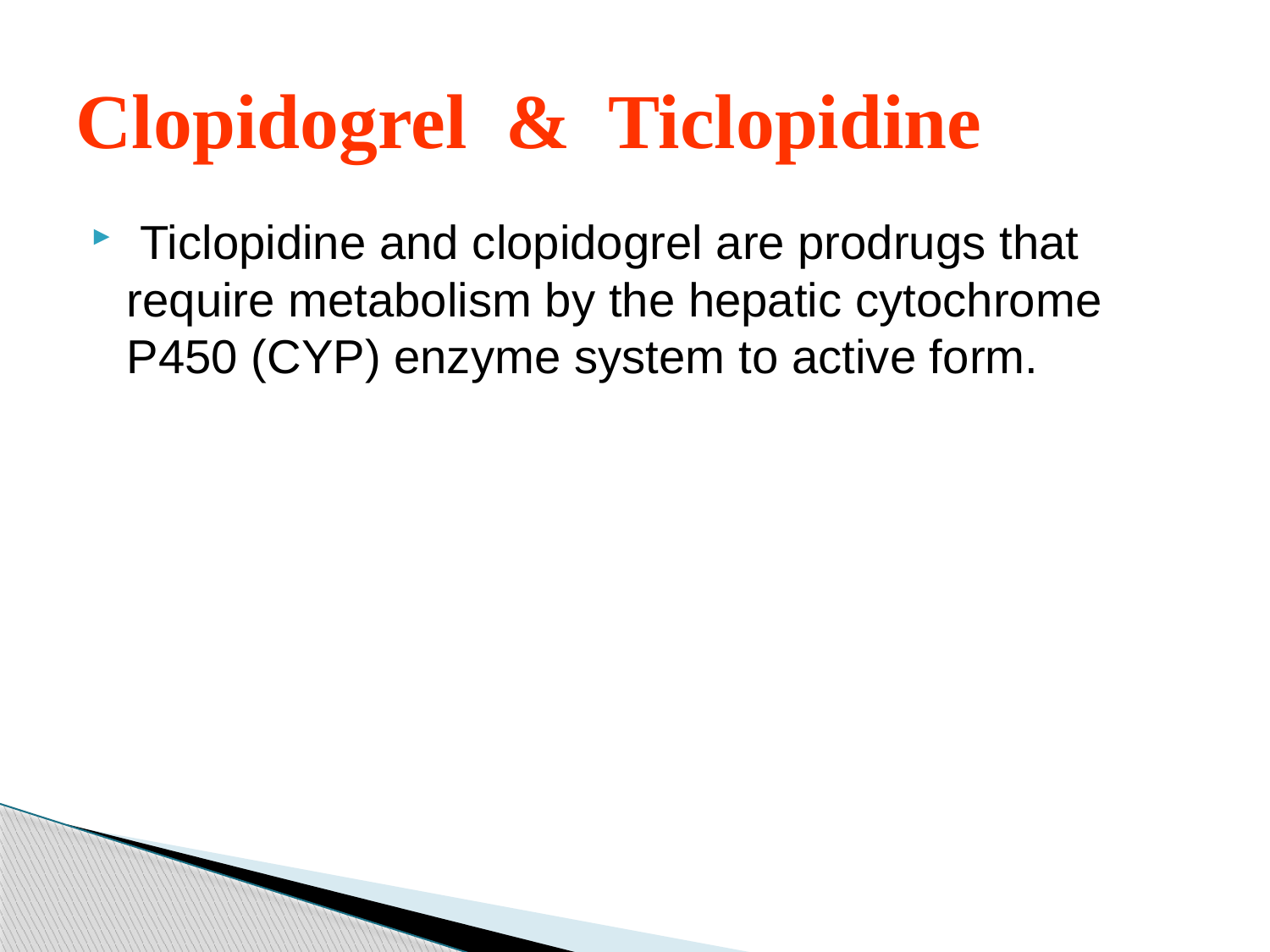

# Clopidogrel  &  Ticlopidine
 Ticlopidine and clopidogrel are prodrugs that require metabolism by the hepatic cytochrome P450 (CYP) enzyme system to active form.